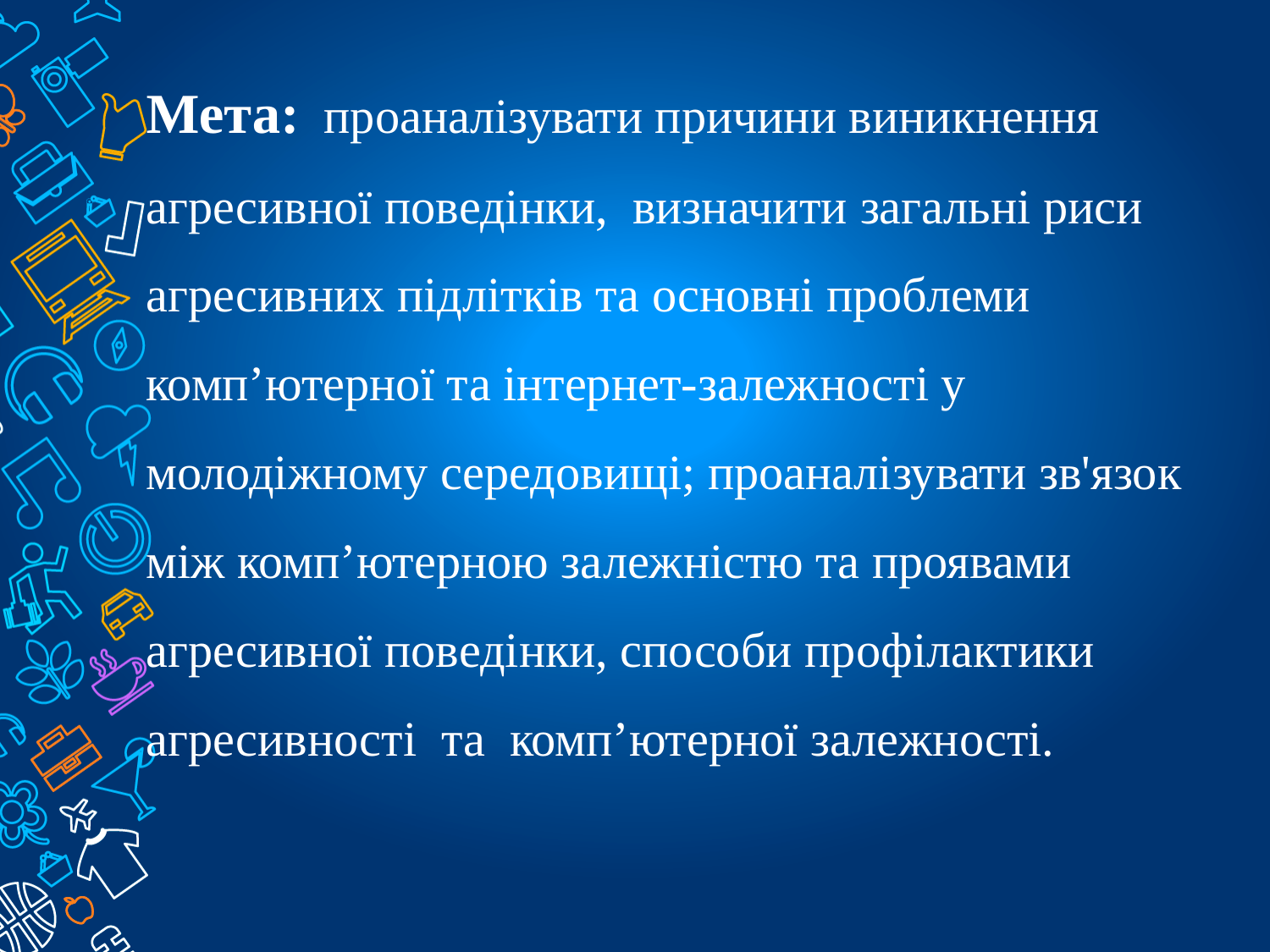

# Мета:  проаналізувати причини виникнення агресивної поведінки,  визначити загальні риси  агресивних підлітків та основні проблеми комп’ютерної та інтернет-залежності у молодіжному середовищі; проаналізувати зв'язок  між комп’ютерною залежністю та проявами агресивної поведінки, способи профілактики агресивності  та  комп’ютерної залежності.